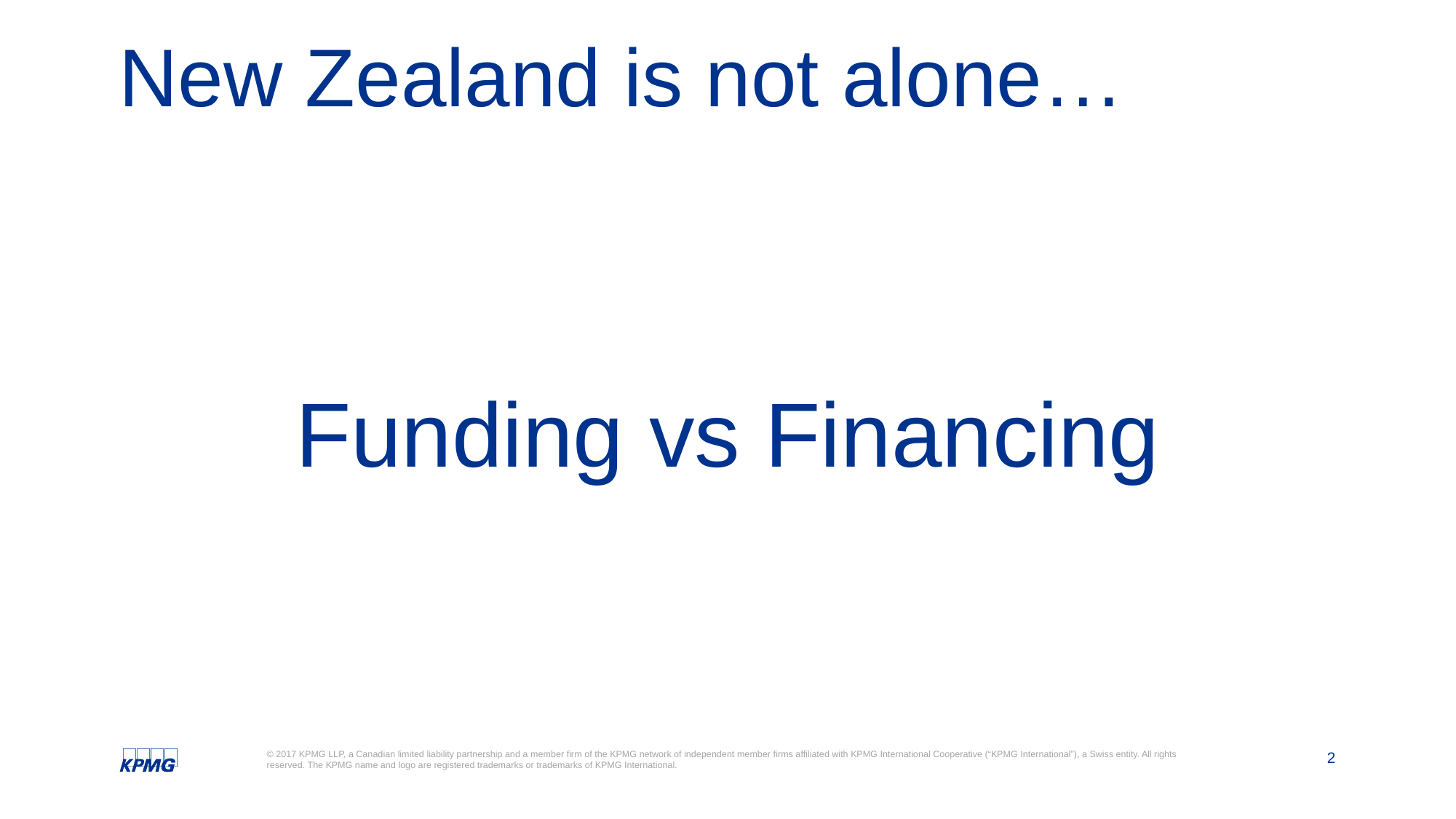

# New Zealand is not alone…
Funding vs Financing